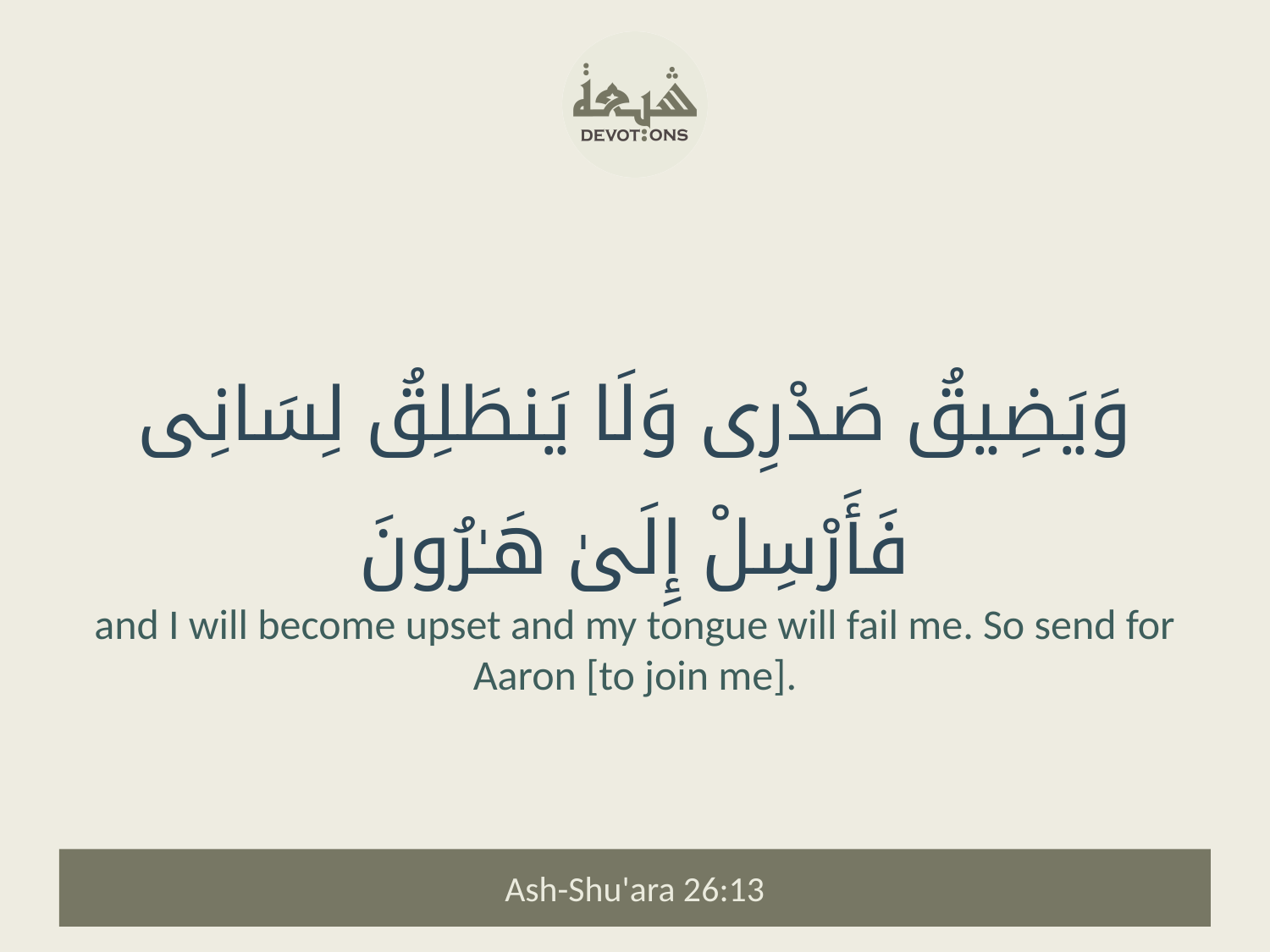

وَيَضِيقُ صَدْرِى وَلَا يَنطَلِقُ لِسَانِى فَأَرْسِلْ إِلَىٰ هَـٰرُونَ
and I will become upset and my tongue will fail me. So send for Aaron [to join me].
Ash-Shu'ara 26:13